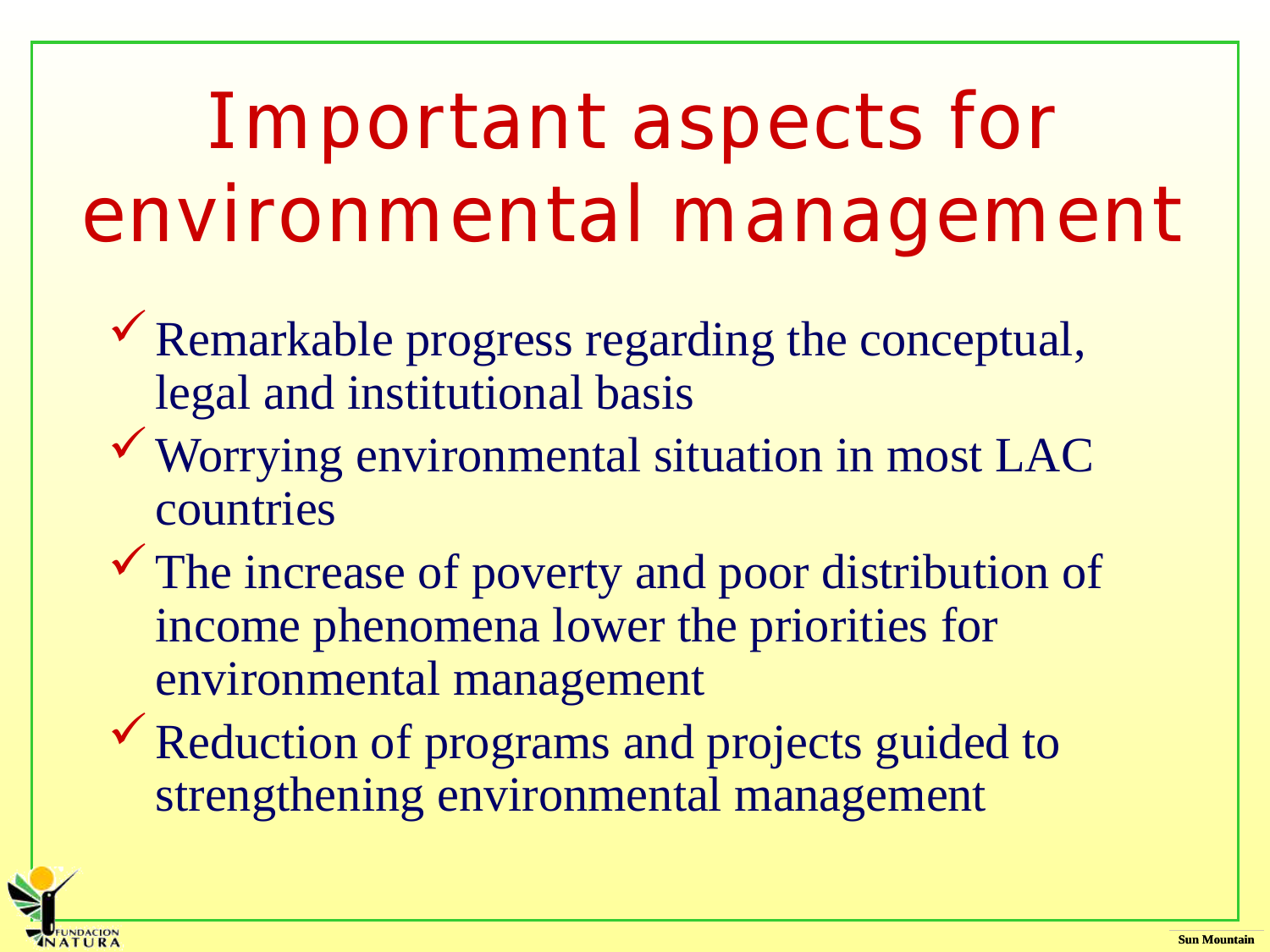

# Important aspects for environmental management
Remarkable progress regarding the conceptual, legal and institutional basis
Worrying environmental situation in most LAC countries
The increase of poverty and poor distribution of income phenomena lower the priorities for environmental management
Reduction of programs and projects guided to strengthening environmental management